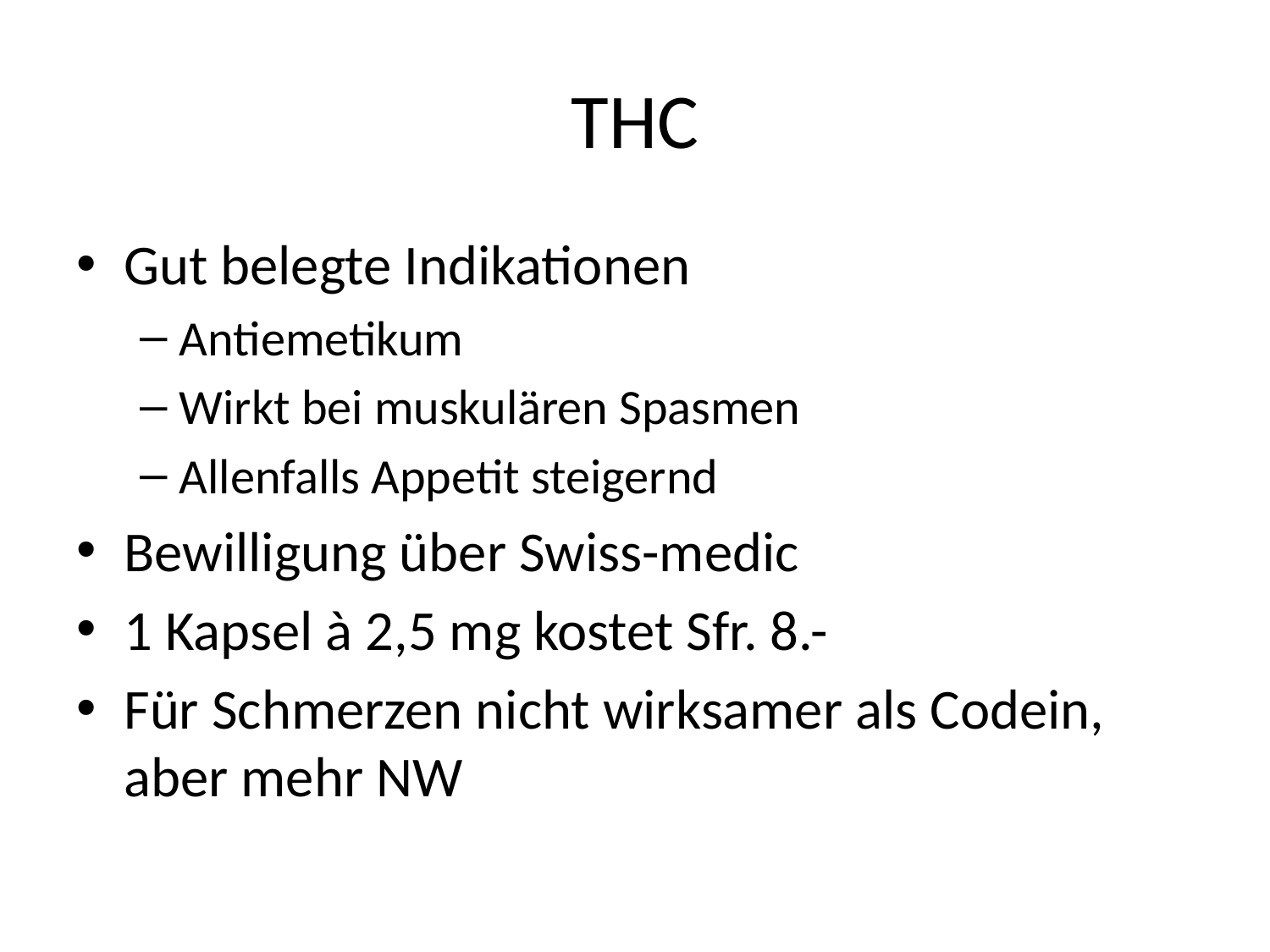

# THC
Gut belegte Indikationen
Antiemetikum
Wirkt bei muskulären Spasmen
Allenfalls Appetit steigernd
Bewilligung über Swiss-medic
1 Kapsel à 2,5 mg kostet Sfr. 8.-
Für Schmerzen nicht wirksamer als Codein, aber mehr NW